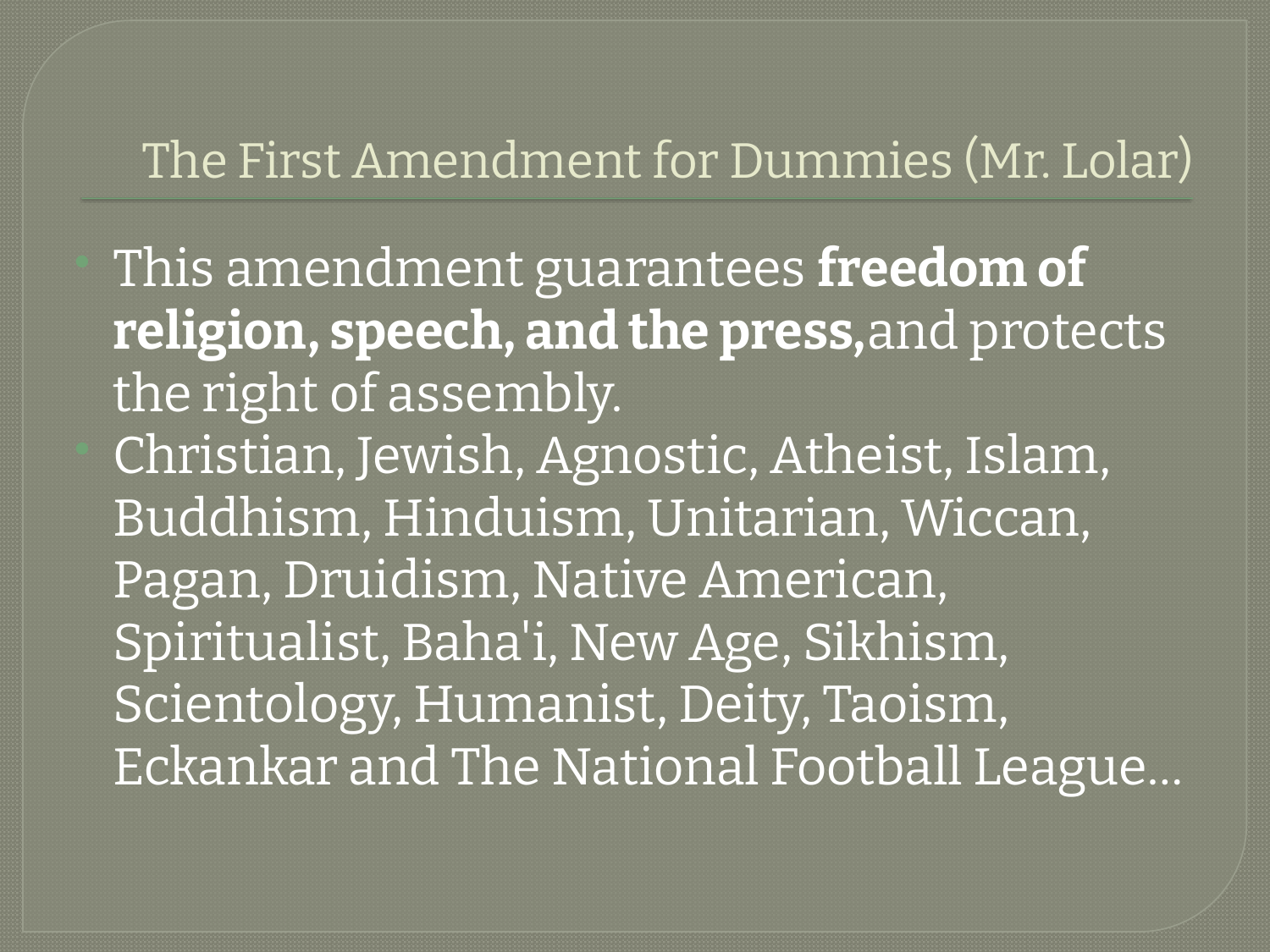

# The First Amendment for Dummies (Mr. Lolar)
This amendment guarantees freedom of religion, speech, and the press,and protects the right of assembly.
Christian, Jewish, Agnostic, Atheist, Islam, Buddhism, Hinduism, Unitarian, Wiccan, Pagan, Druidism, Native American, Spiritualist, Baha'i, New Age, Sikhism, Scientology, Humanist, Deity, Taoism, Eckankar and The National Football League…